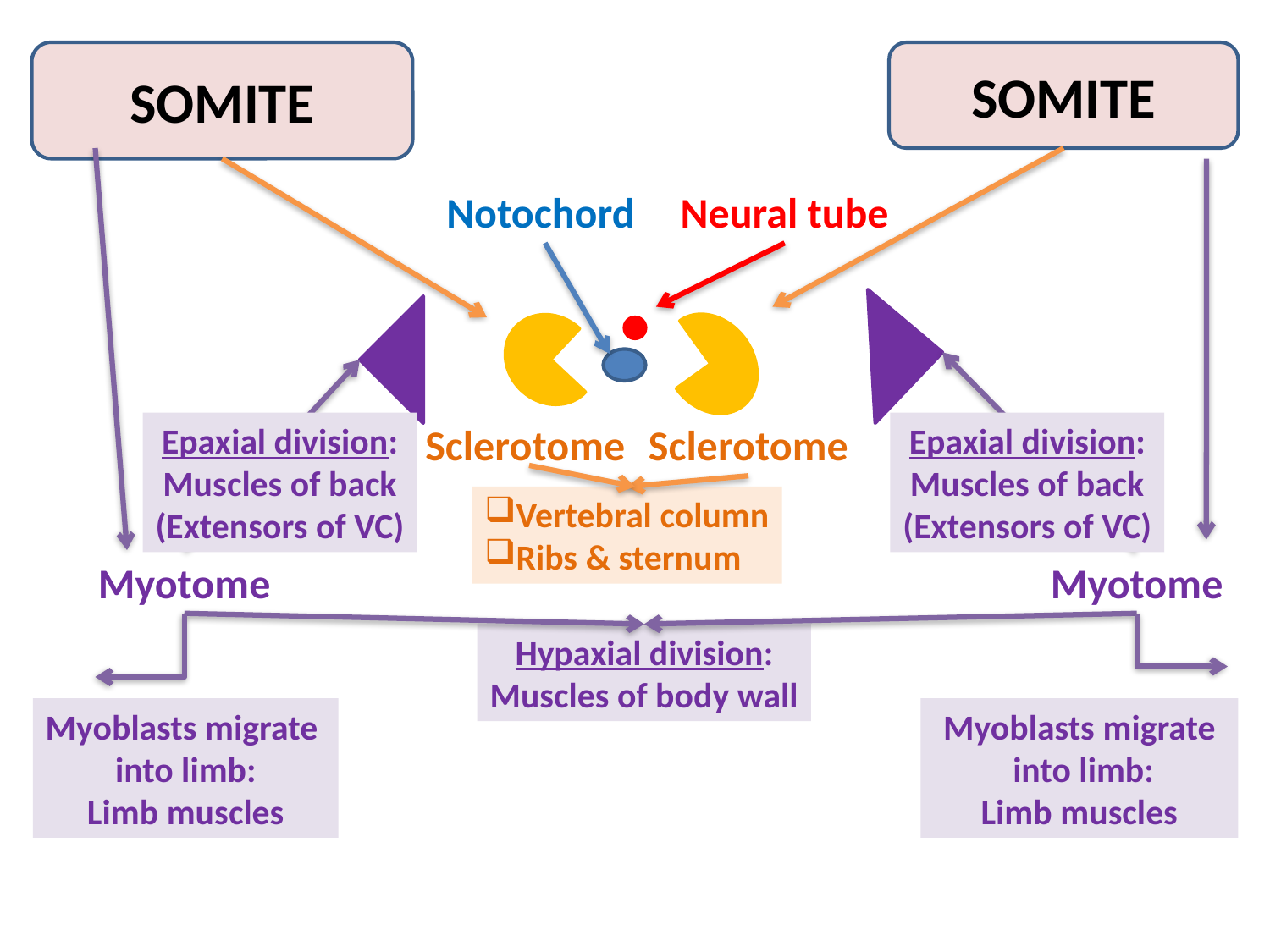

SOMITE
SOMITE
Notochord
Neural tube

Epaxial division:
Muscles of back
(Extensors of VC)
Sclerotome

Sclerotome
Epaxial division:
Muscles of back
(Extensors of VC)
Vertebral column
Ribs & sternum
Myotome
Myotome
Hypaxial division:
Muscles of body wall
Myoblasts migrate
into limb:
Limb muscles
Myoblasts migrate
 into limb:
Limb muscles